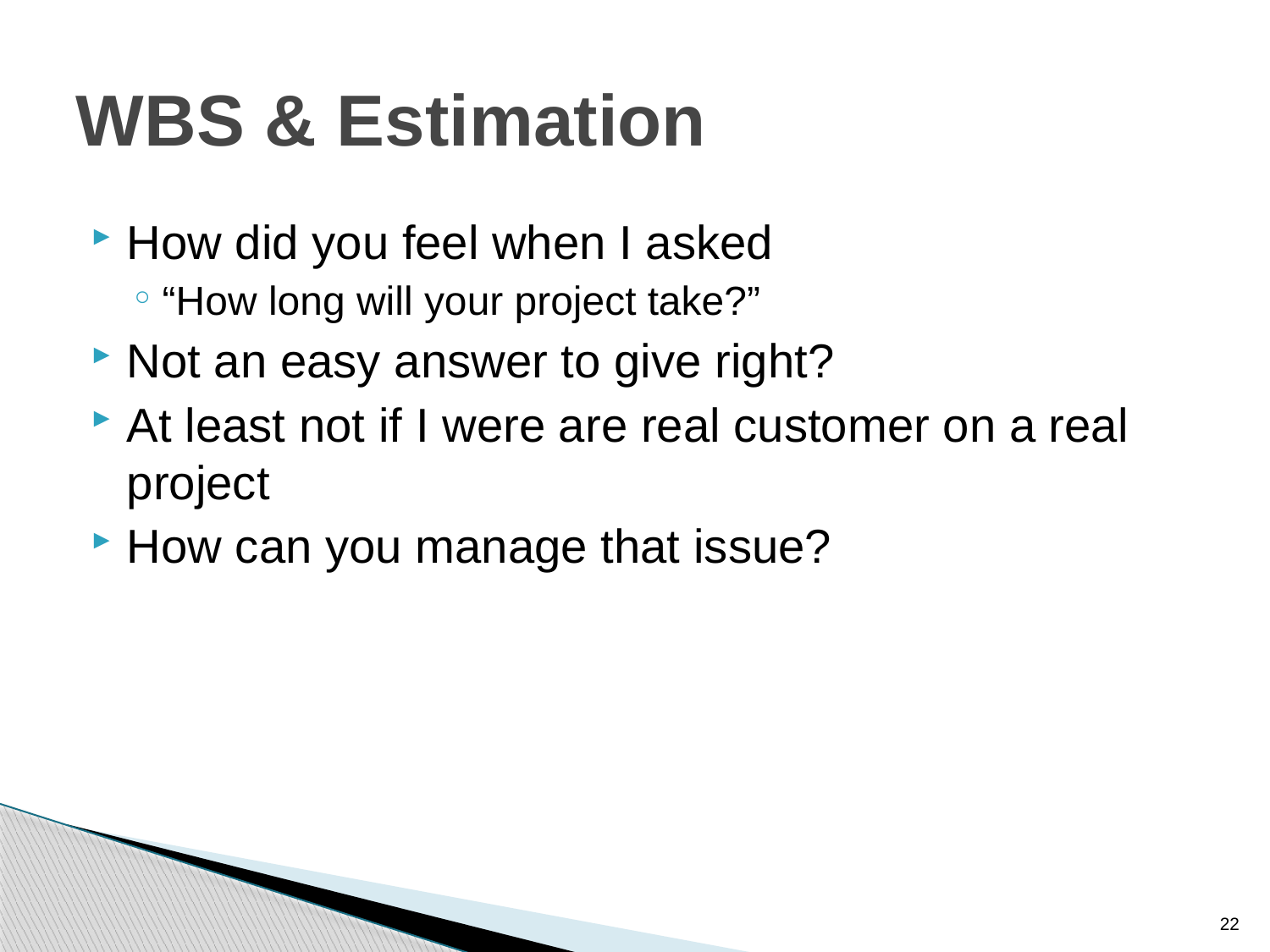

# WBS & Estimation
How did you feel when I asked
“How long will your project take?”
Not an easy answer to give right?
At least not if I were are real customer on a real project
How can you manage that issue?
22